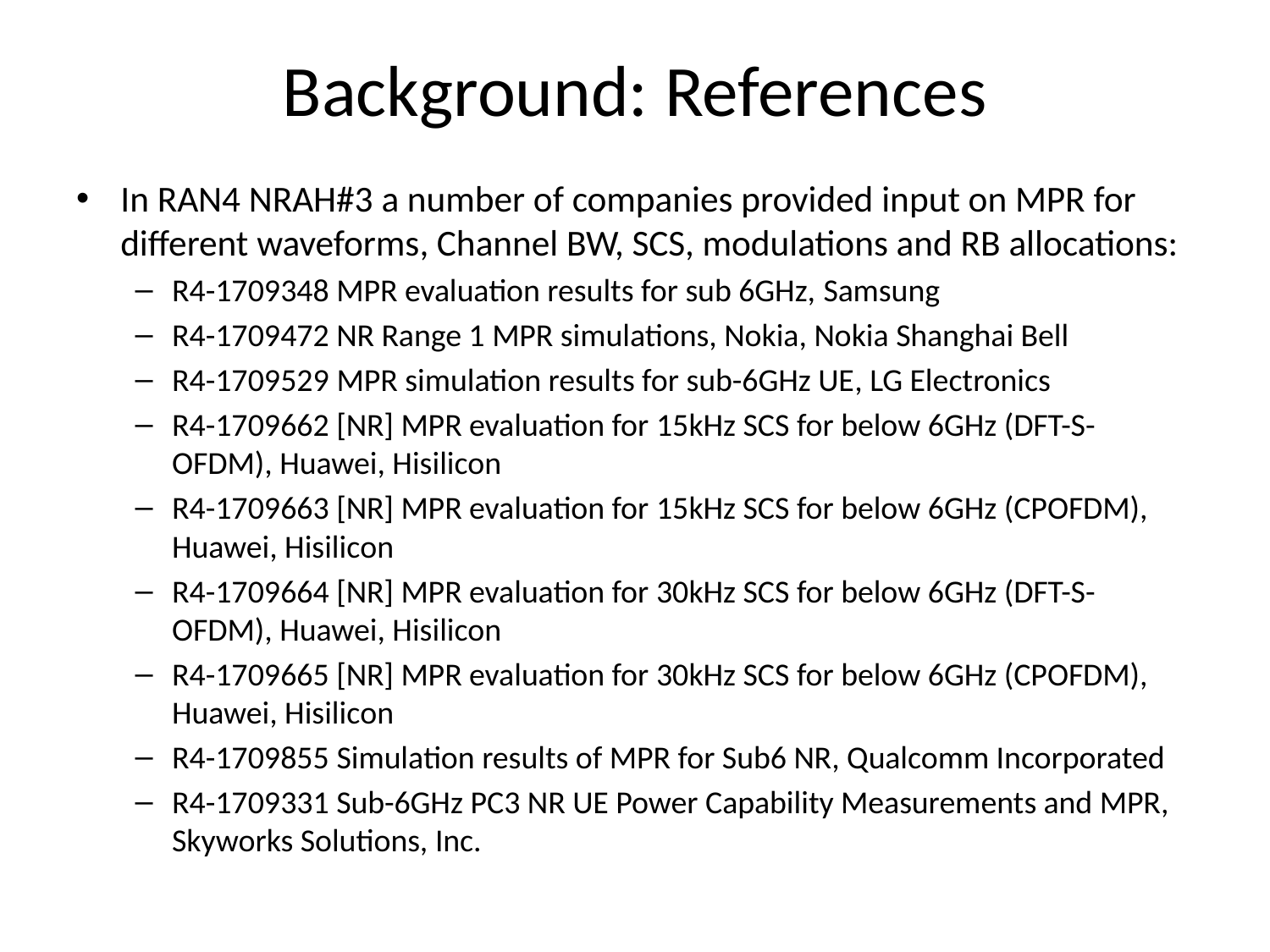

# Background: References
In RAN4 NRAH#3 a number of companies provided input on MPR for different waveforms, Channel BW, SCS, modulations and RB allocations:
R4-1709348 MPR evaluation results for sub 6GHz, Samsung
R4-1709472 NR Range 1 MPR simulations, Nokia, Nokia Shanghai Bell
R4-1709529 MPR simulation results for sub-6GHz UE, LG Electronics
R4-1709662 [NR] MPR evaluation for 15kHz SCS for below 6GHz (DFT-S-OFDM), Huawei, Hisilicon
R4-1709663 [NR] MPR evaluation for 15kHz SCS for below 6GHz (CPOFDM), Huawei, Hisilicon
R4-1709664 [NR] MPR evaluation for 30kHz SCS for below 6GHz (DFT-S-OFDM), Huawei, Hisilicon
R4-1709665 [NR] MPR evaluation for 30kHz SCS for below 6GHz (CPOFDM), Huawei, Hisilicon
R4-1709855 Simulation results of MPR for Sub6 NR, Qualcomm Incorporated
R4-1709331 Sub-6GHz PC3 NR UE Power Capability Measurements and MPR, Skyworks Solutions, Inc.